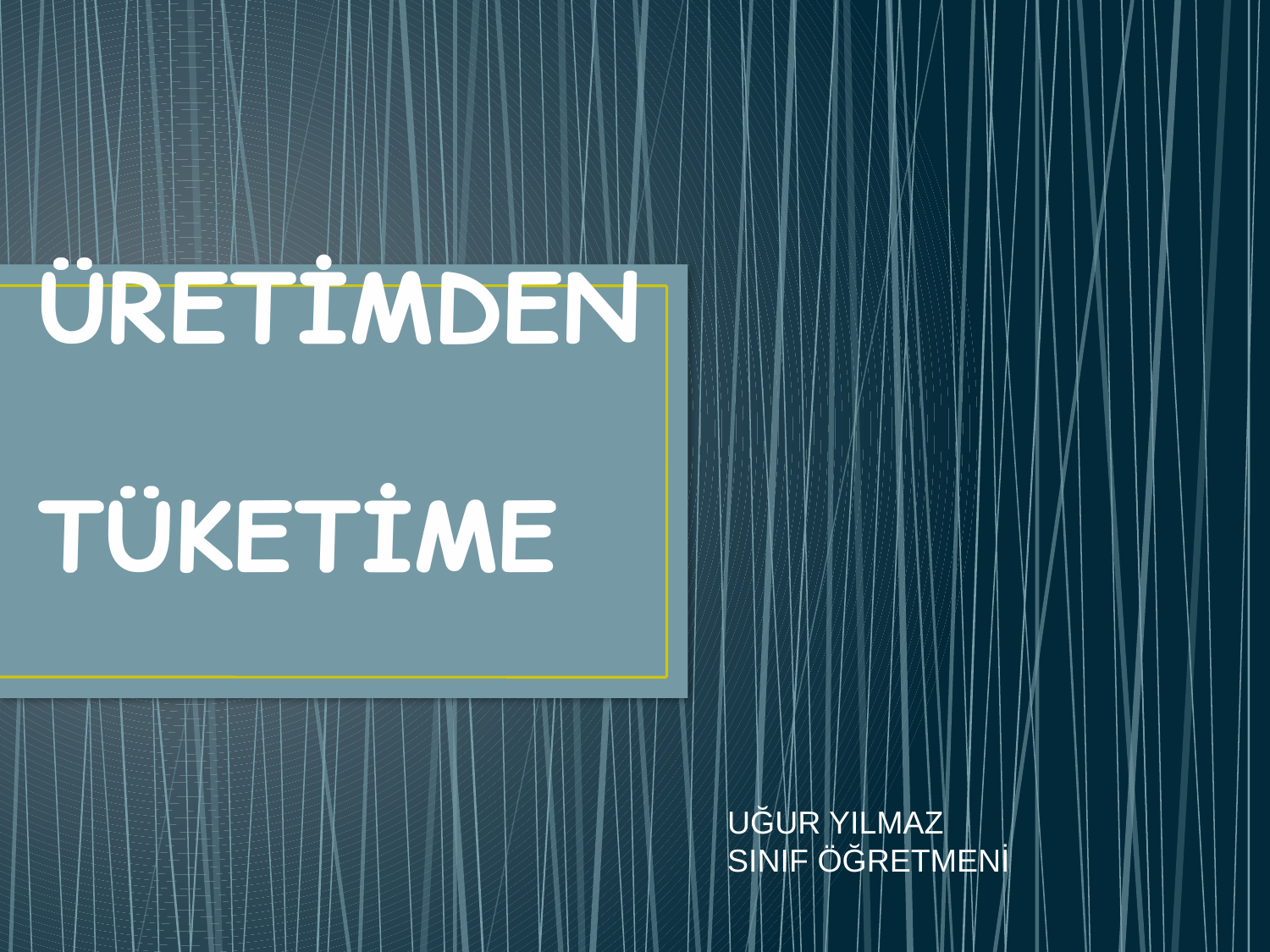

# ÜRETİMDEN TÜKETİME
UĞUR YILMAZ
SINIF ÖĞRETMENİ